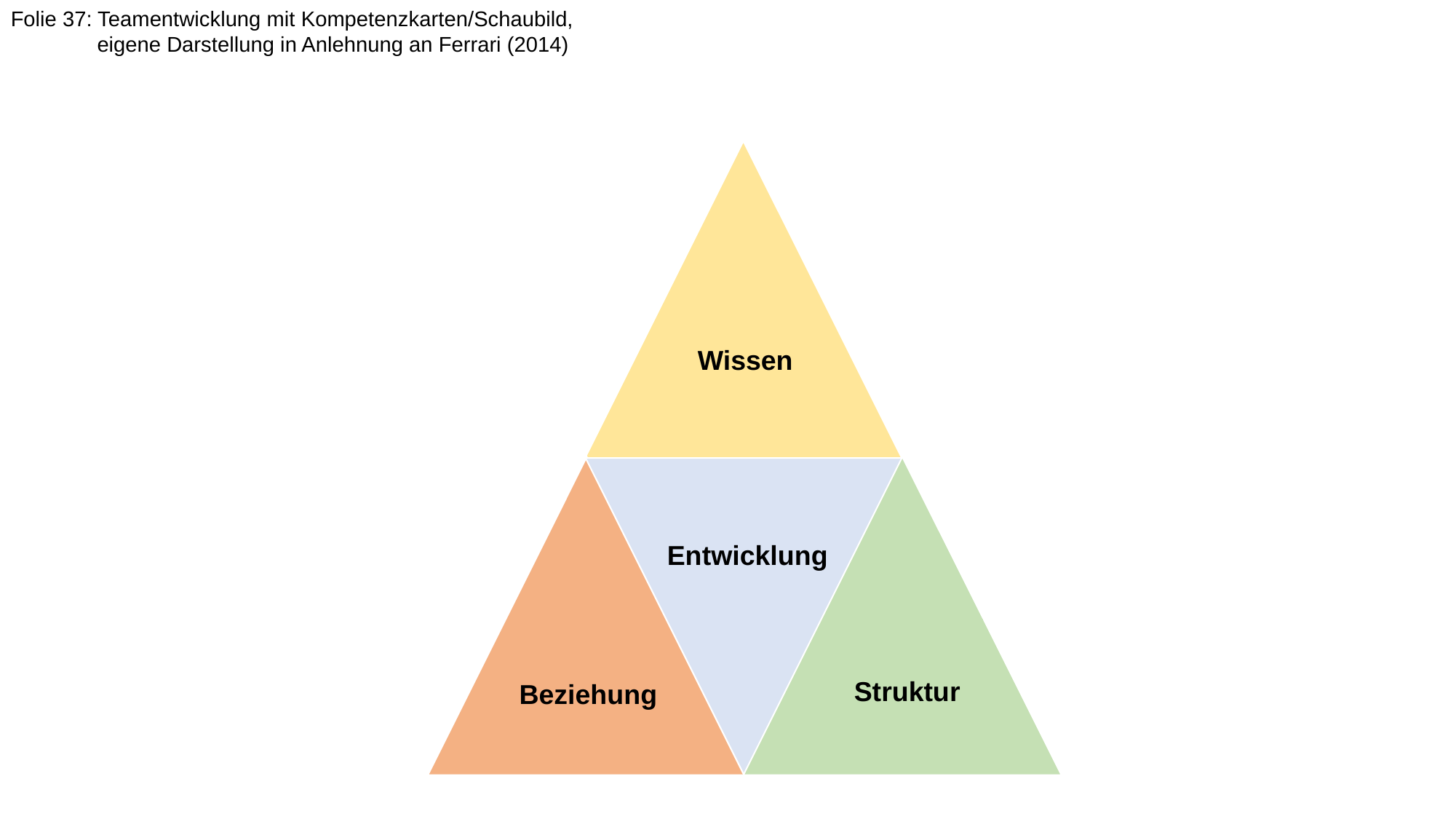

Folie 37: Teamentwicklung mit Kompetenzkarten/Schaubild,
eigene Darstellung in Anlehnung an Ferrari (2014)

Wissen

Beziehung

Struktur

Entwicklung